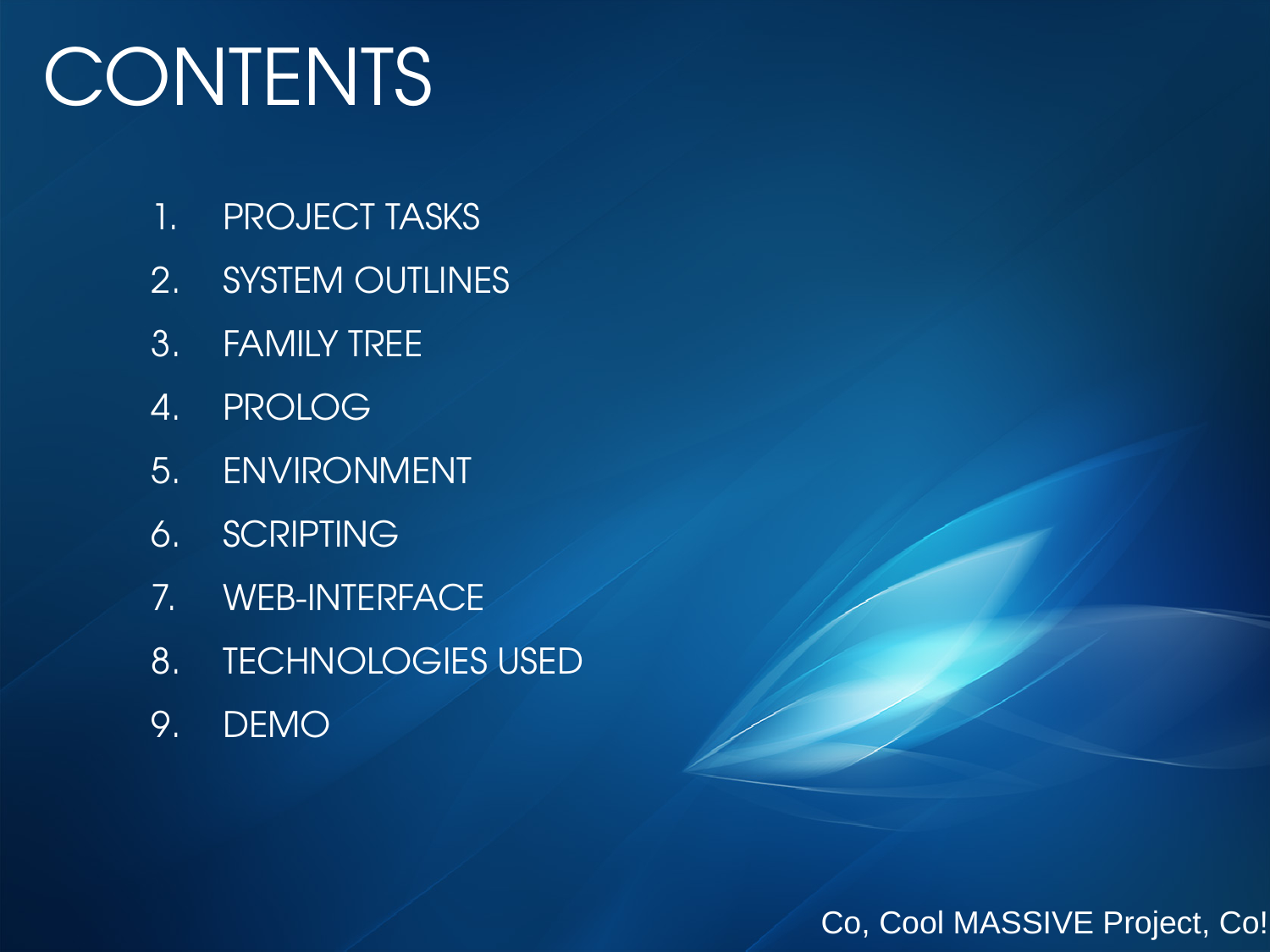

CONTENTS
PROJECT TASKS
SYSTEM OUTLINES
FAMILY TREE
PROLOG
ENVIRONMENT
SCRIPTING
WEB-INTERFACE
TECHNOLOGIES USED
DEMO

Co, Cool MASSIVE Project, Co!